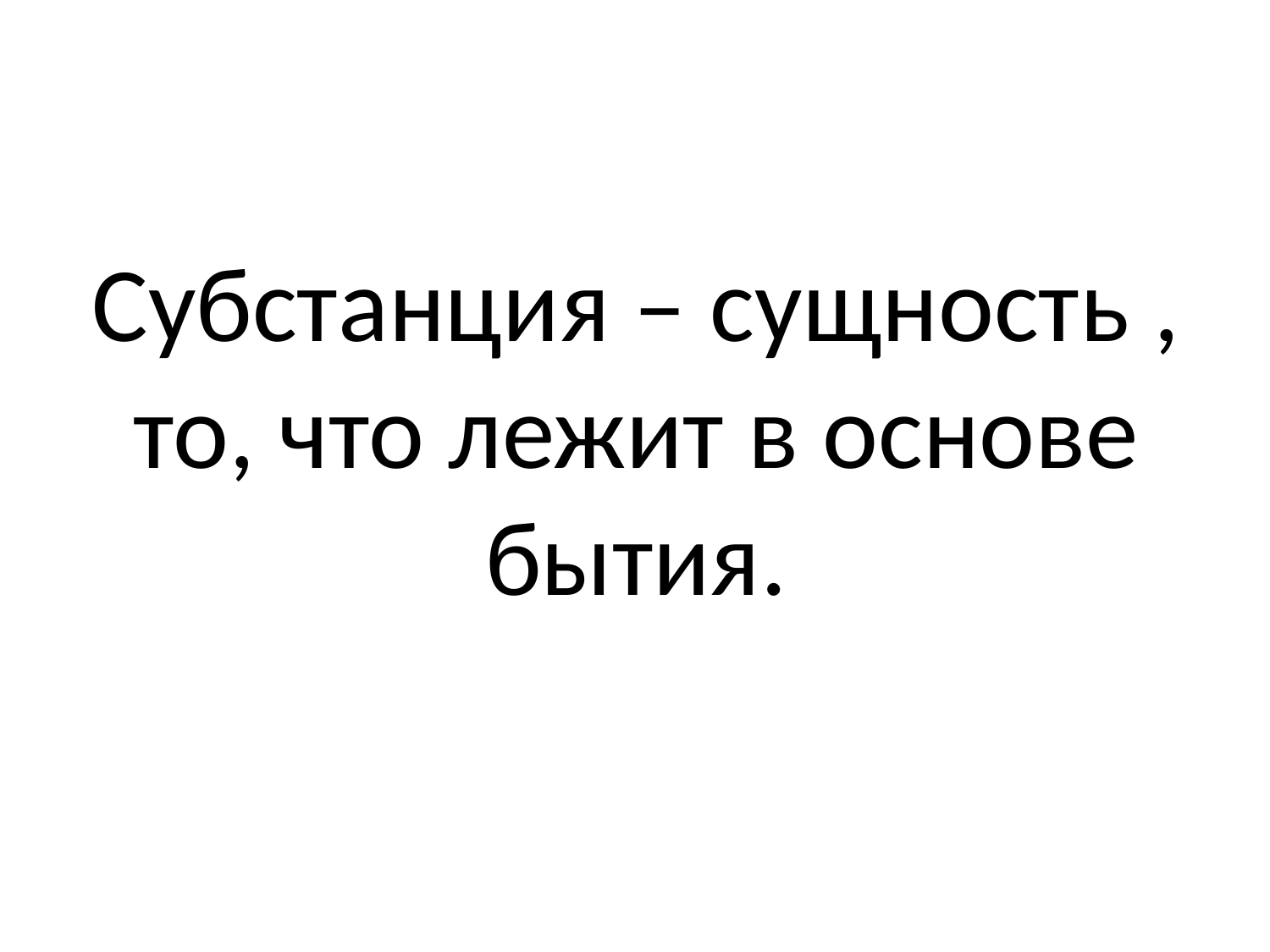

# Субстанция – сущность , то, что лежит в основе бытия.